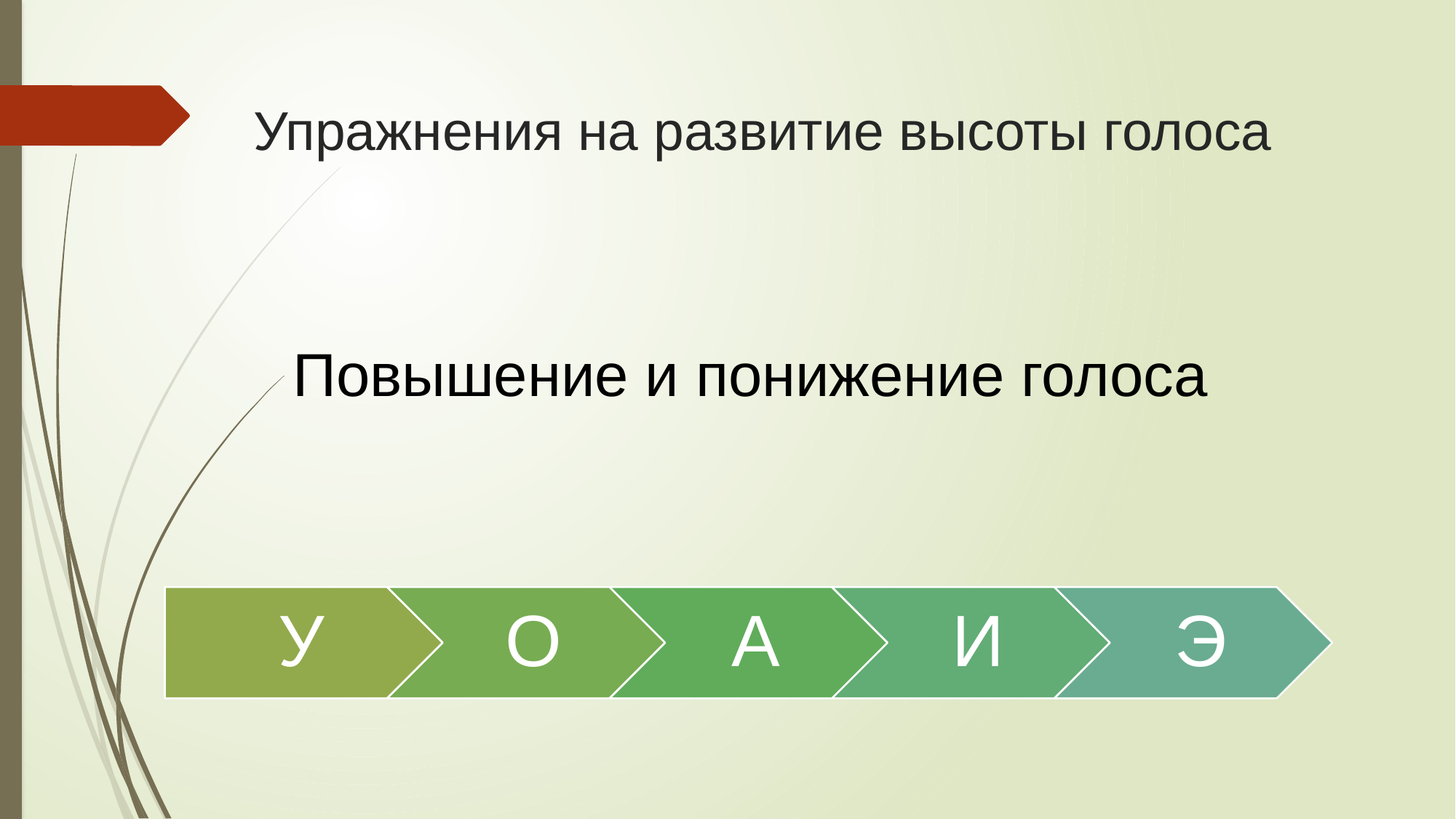

# Упражнения на развитие высоты голоса
Повышение и понижение голоса
У
О
А
И
Э